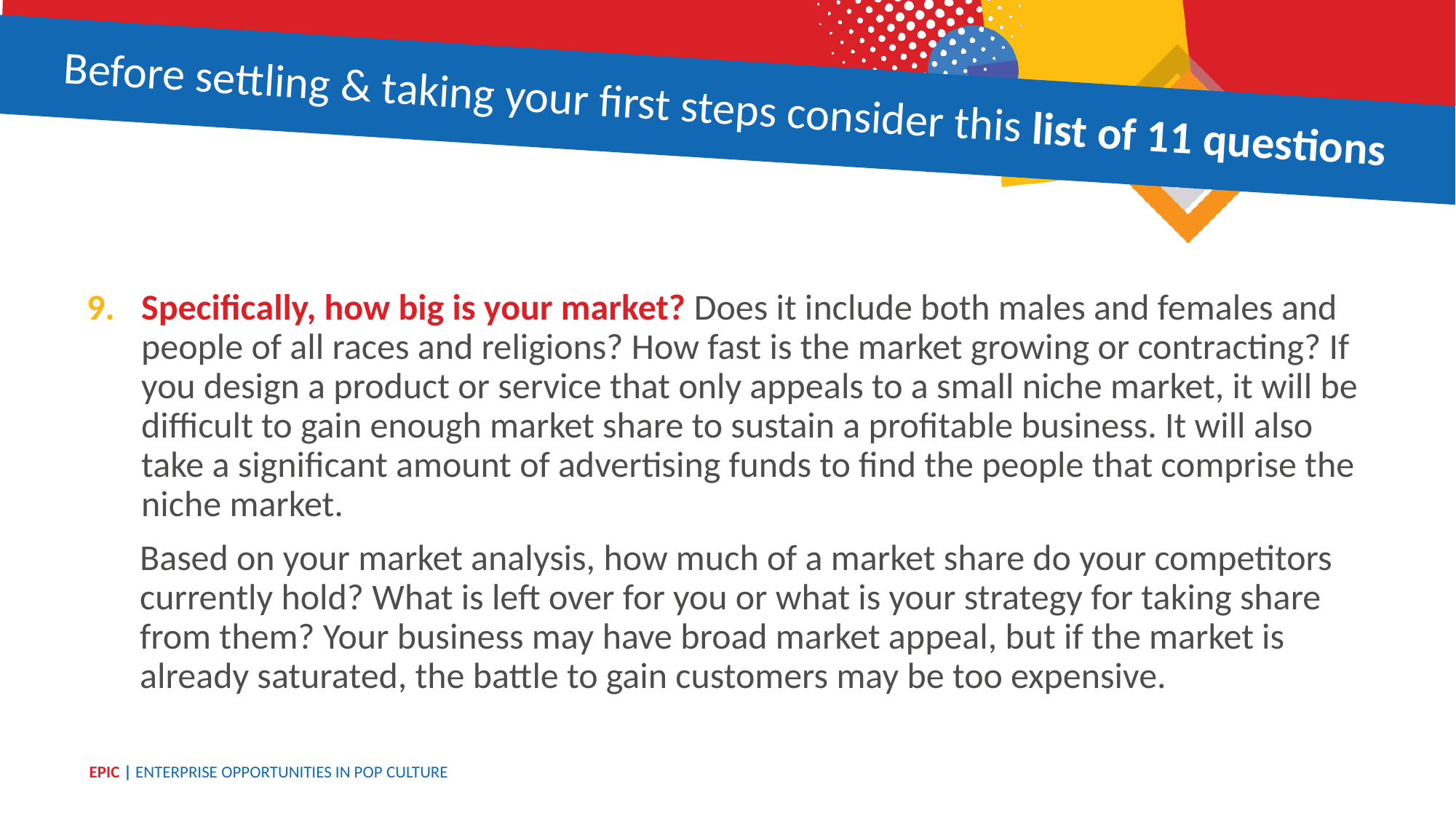

Before settling & taking your first steps consider this list of 11 questions

Specifically, how big is your market? Does it include both males and females and people of all races and religions? How fast is the market growing or contracting? If you design a product or service that only appeals to a small niche market, it will be difficult to gain enough market share to sustain a profitable business. It will also take a significant amount of advertising funds to find the people that comprise the niche market.
Based on your market analysis, how much of a market share do your competitors currently hold? What is left over for you or what is your strategy for taking share from them? Your business may have broad market appeal, but if the market is already saturated, the battle to gain customers may be too expensive.